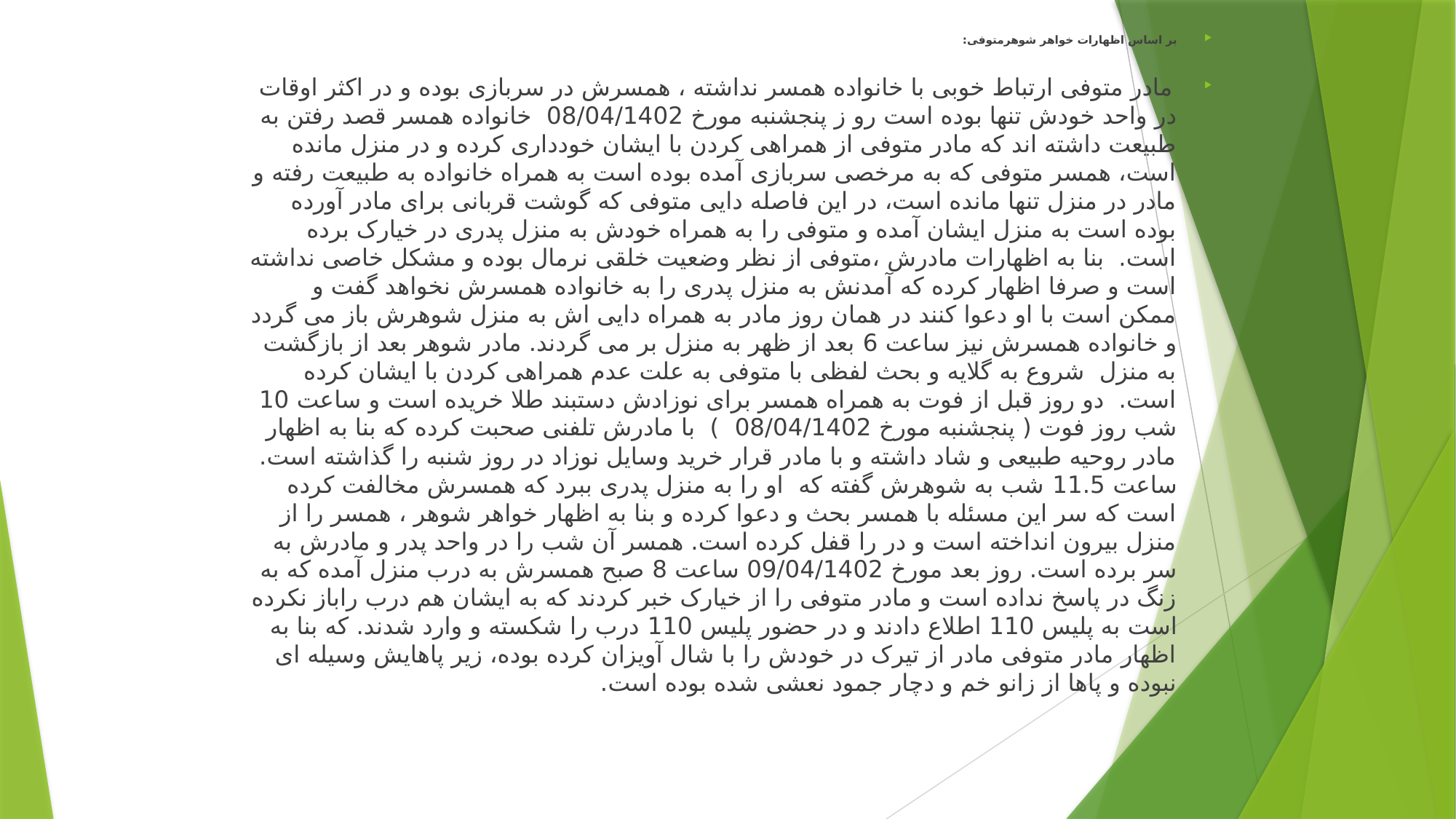

بر اساس اظهارات خواهر شوهرمتوفی:

 مادر متوفی ارتباط خوبی با خانواده همسر نداشته ، همسرش در سربازی بوده و در اکثر اوقات در واحد خودش تنها بوده است رو ز پنجشنبه مورخ 08/04/1402  خانواده همسر قصد رفتن به طبیعت داشته اند که مادر متوفی از همراهی کردن با ایشان خودداری کرده و در منزل مانده است، همسر متوفی که به مرخصی سربازی آمده بوده است به همراه خانواده به طبیعت رفته و مادر در منزل تنها مانده است، در این فاصله دایی متوفی که گوشت قربانی برای مادر آورده بوده است به منزل ایشان آمده و متوفی را به همراه خودش به منزل پدری در خیارک برده است.  بنا به اظهارات مادرش ،متوفی از نظر وضعیت خلقی نرمال بوده و مشکل خاصی نداشته است و صرفا اظهار کرده که آمدنش به منزل پدری را به خانواده همسرش نخواهد گفت و ممکن است با او دعوا کنند در همان روز مادر به همراه دایی اش به منزل شوهرش باز می گردد و خانواده همسرش نیز ساعت 6 بعد از ظهر به منزل بر می گردند. مادر شوهر بعد از بازگشت به منزل  شروع به گلایه و بحث لفظی با متوفی به علت عدم همراهی کردن با ایشان کرده است.  دو روز قبل از فوت به همراه همسر برای نوزادش دستبند طلا خریده است و ساعت 10 شب روز فوت ( پنجشنبه مورخ 08/04/1402  )  با مادرش تلفنی صحبت کرده که بنا به اظهار مادر روحیه طبیعی و شاد داشته و با مادر قرار خرید وسایل نوزاد در روز شنبه را گذاشته است. ساعت 11.5 شب به شوهرش گفته که  او را به منزل پدری ببرد که همسرش مخالفت کرده است که سر این مسئله با همسر بحث و دعوا کرده و بنا به اظهار خواهر شوهر ، همسر را از منزل بیرون انداخته است و در را قفل کرده است. همسر آن شب را در واحد پدر و مادرش به سر برده است. روز بعد مورخ 09/04/1402 ساعت 8 صبح همسرش به درب منزل آمده که به زنگ در پاسخ نداده است و مادر متوفی را از خیارک خبر کردند که به ایشان هم درب راباز نکرده است به پلیس 110 اطلاع دادند و در حضور پلیس 110 درب را شکسته و وارد شدند. که بنا به اظهار مادر متوفی مادر از تیرک در خودش را با شال آویزان کرده بوده، زیر پاهایش وسیله ای نبوده و پاها از زانو خم و دچار جمود نعشی شده بوده است.

#